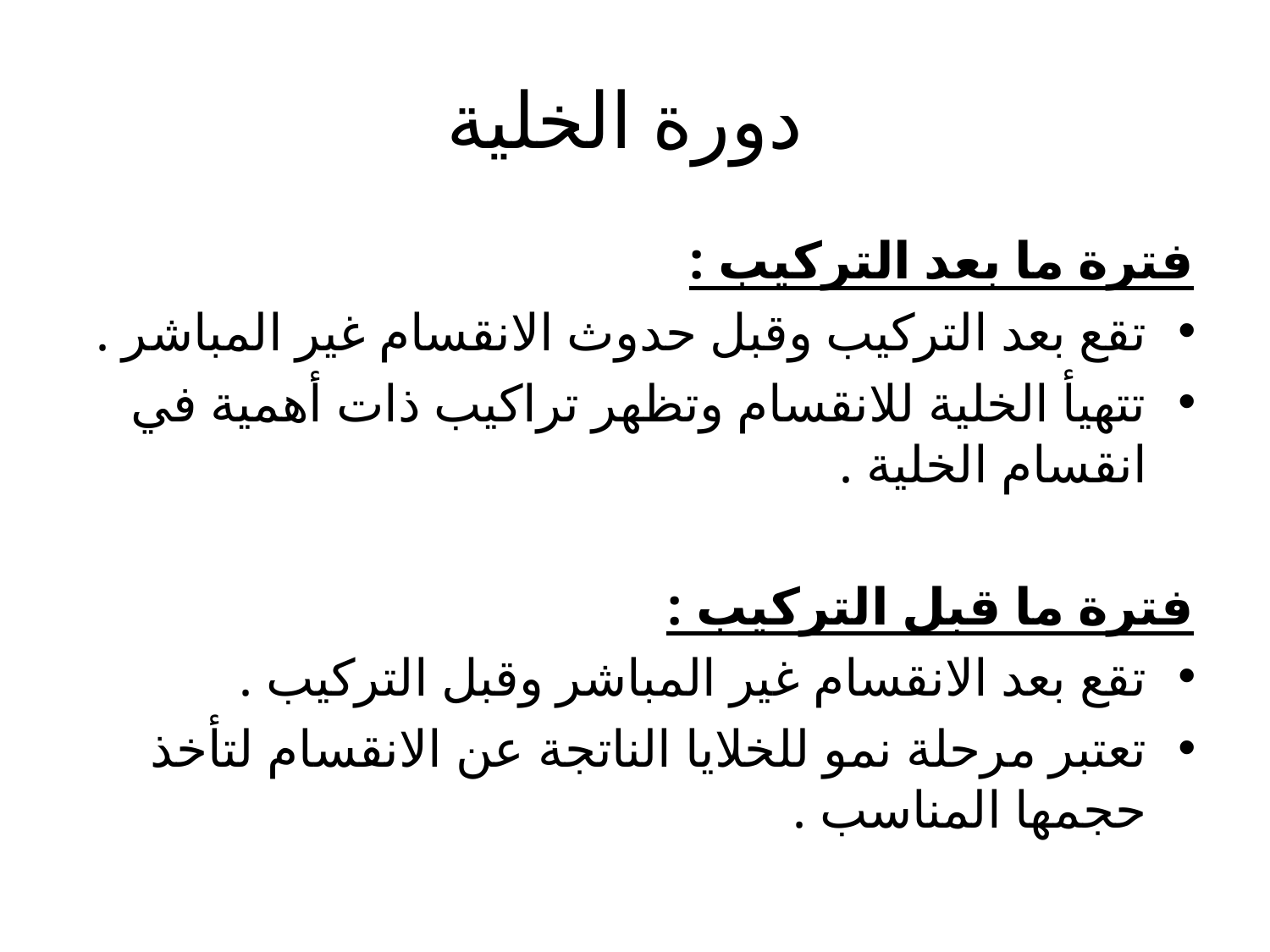

# دورة الخلية
فترة ما بعد التركيب :
تقع بعد التركيب وقبل حدوث الانقسام غير المباشر .
تتهيأ الخلية للانقسام وتظهر تراكيب ذات أهمية في انقسام الخلية .

فترة ما قبل التركيب :
تقع بعد الانقسام غير المباشر وقبل التركيب .
تعتبر مرحلة نمو للخلايا الناتجة عن الانقسام لتأخذ حجمها المناسب .